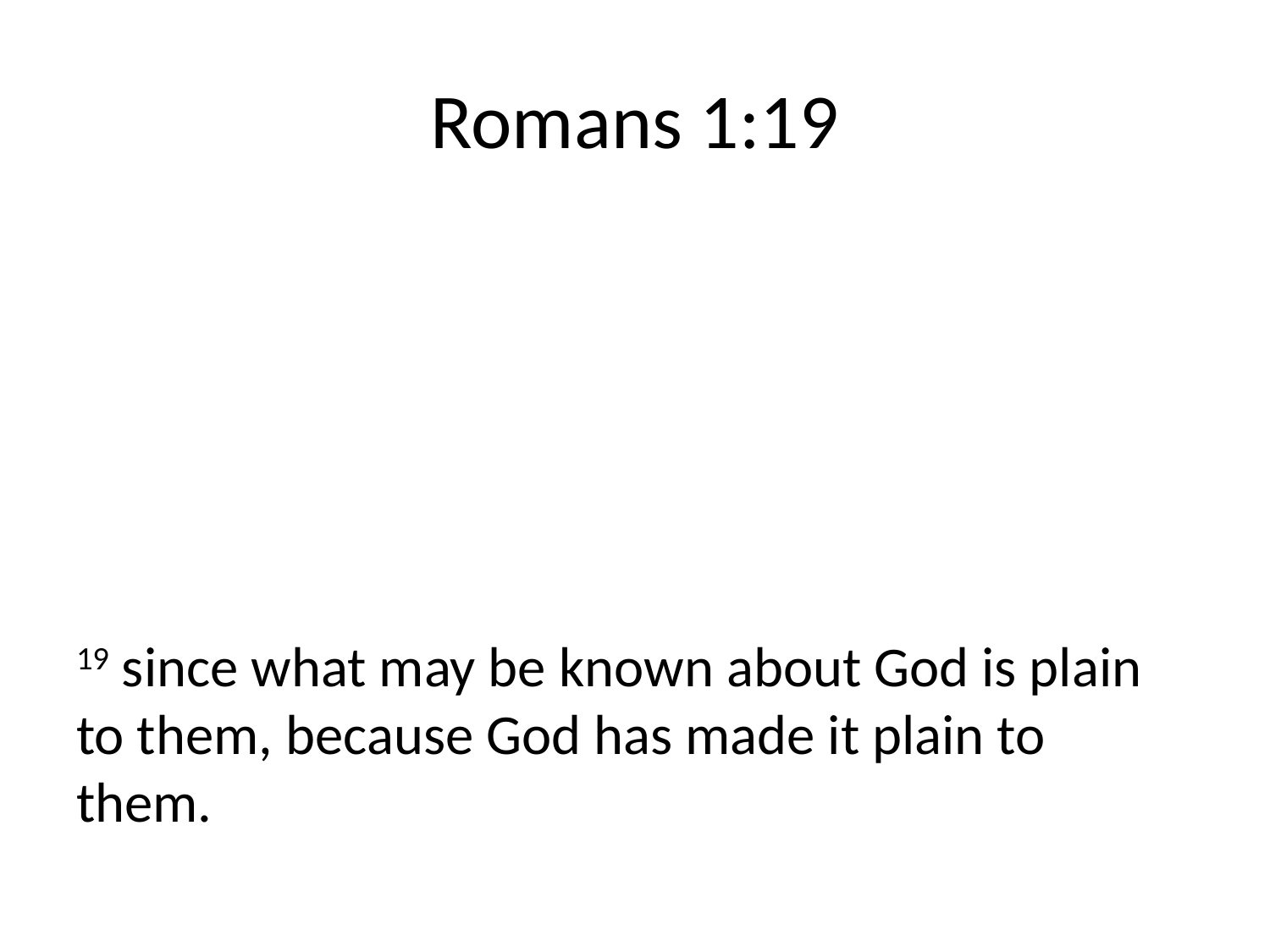

# Romans 1:19

19 since what may be known about God is plain to them, because God has made it plain to them.